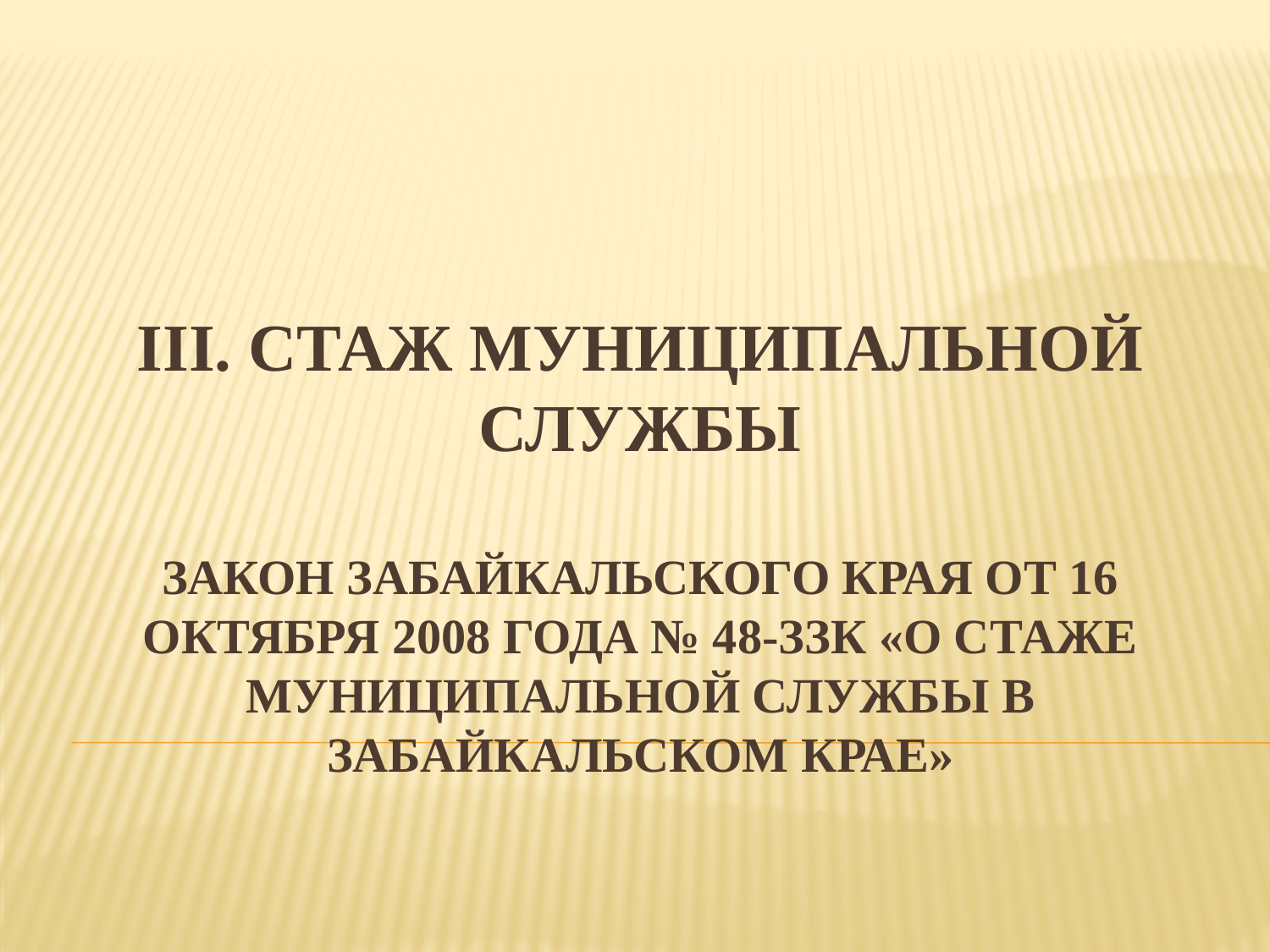

# iiI. СТАЖ МУНИЦИПАЛЬНОЙ СЛУЖБЫ Закон забайкальского края от 16 октября 2008 года № 48-ЗЗК «О стаже муниципальной службы в Забайкальском крае»